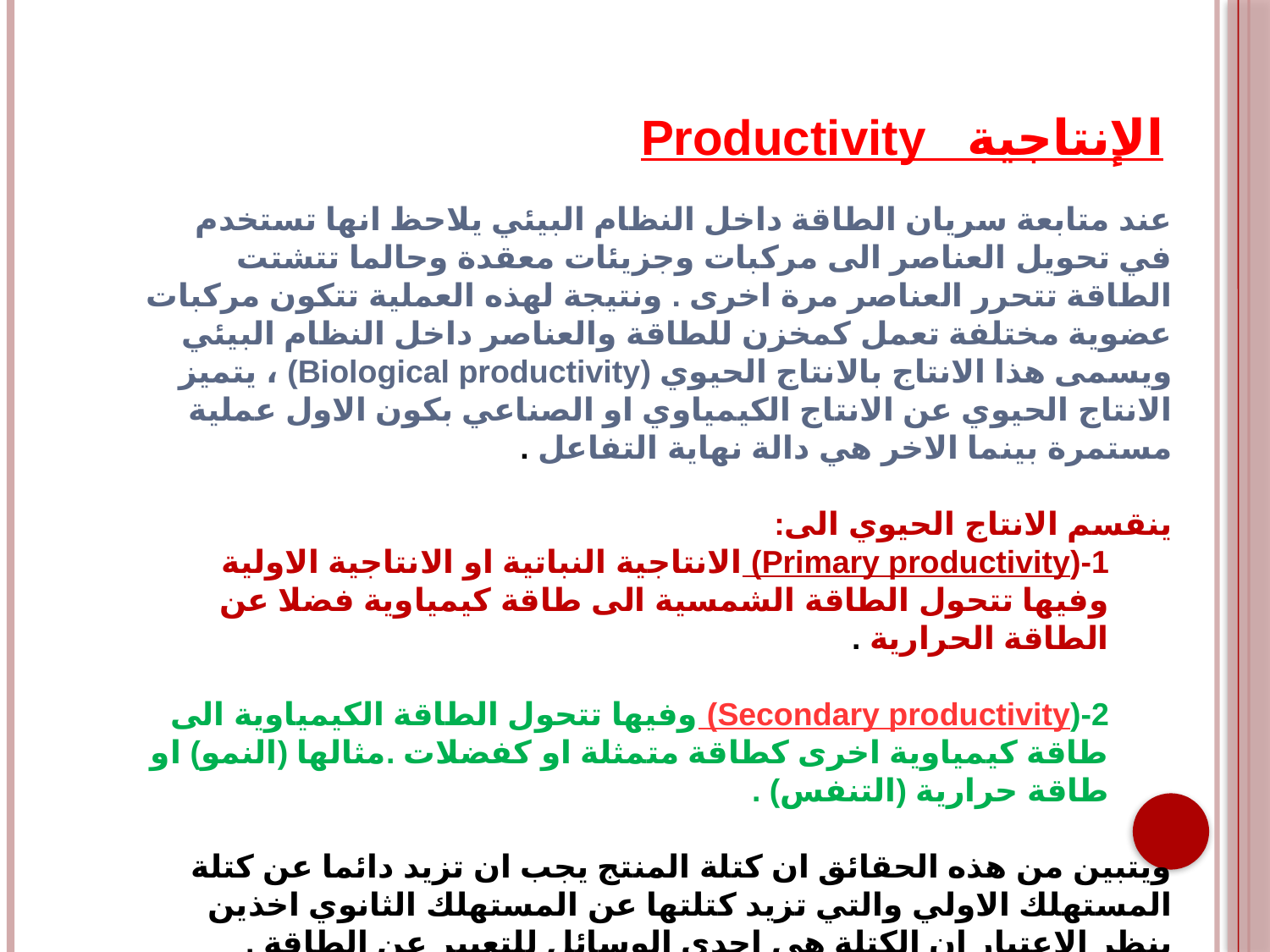

الإنتاجية   Productivity

عند متابعة سريان الطاقة داخل النظام البيئي يلاحظ انها تستخدم في تحويل العناصر الى مركبات وجزيئات معقدة وحالما تتشتت الطاقة تتحرر العناصر مرة اخرى . ونتيجة لهذه العملية تتكون مركبات عضوية مختلفة تعمل كمخزن للطاقة والعناصر داخل النظام البيئي ويسمى هذا الانتاج بالانتاج الحيوي (Biological productivity) ، يتميز الانتاج الحيوي عن الانتاج الكيمياوي او الصناعي بكون الاول عملية مستمرة بينما الاخر هي دالة نهاية التفاعل .

ينقسم الانتاج الحيوي الى:
1-(Primary productivity) الانتاجية النباتية او الانتاجية الاولية وفيها تتحول الطاقة الشمسية الى طاقة كيمياوية فضلا عن الطاقة الحرارية .

2-(Secondary productivity) وفيها تتحول الطاقة الكيمياوية الى طاقة كيمياوية اخرى كطاقة متمثلة او كفضلات .مثالها (النمو) او طاقة حرارية (التنفس) .

ويتبين من هذه الحقائق ان كتلة المنتج يجب ان تزيد دائما عن كتلة المستهلك الاولي والتي تزيد كتلتها عن المستهلك الثانوي اخذين بنظر الاعتبار ان الكتلة هي احدى الوسائل للتعبير عن الطاقة .